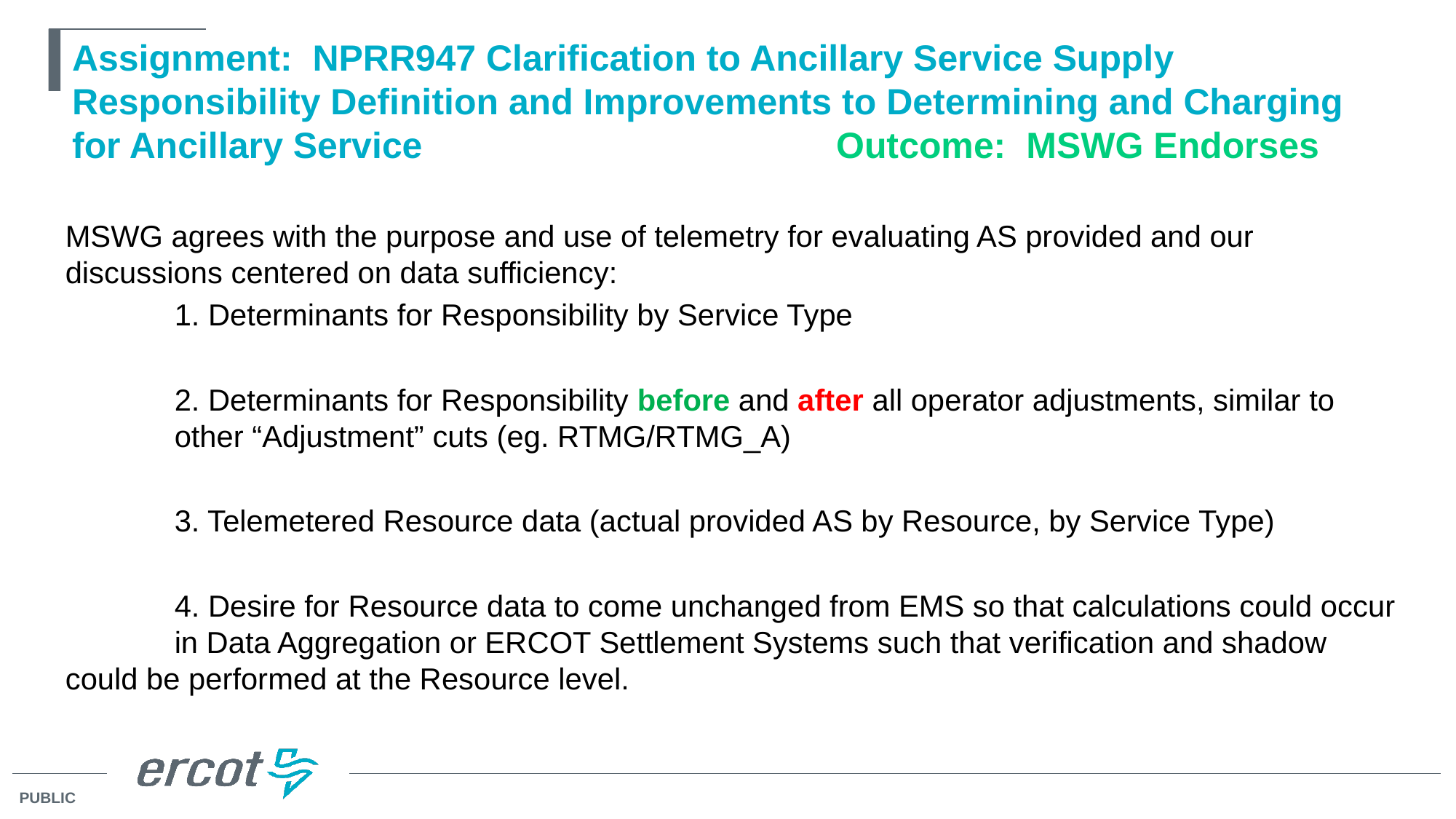

# Assignment:  NPRR947 Clarification to Ancillary Service Supply Responsibility Definition and Improvements to Determining and Charging for Ancillary Service 				Outcome:  MSWG Endorses

MSWG agrees with the purpose and use of telemetry for evaluating AS provided and our discussions centered on data sufficiency:
	1. Determinants for Responsibility by Service Type

	2. Determinants for Responsibility before and after all operator adjustments, similar to 		other “Adjustment” cuts (eg. RTMG/RTMG_A)

	3. Telemetered Resource data (actual provided AS by Resource, by Service Type)

	4. Desire for Resource data to come unchanged from EMS so that calculations could occur 	in Data Aggregation or ERCOT Settlement Systems such that verification and shadow 	could be performed at the Resource level.